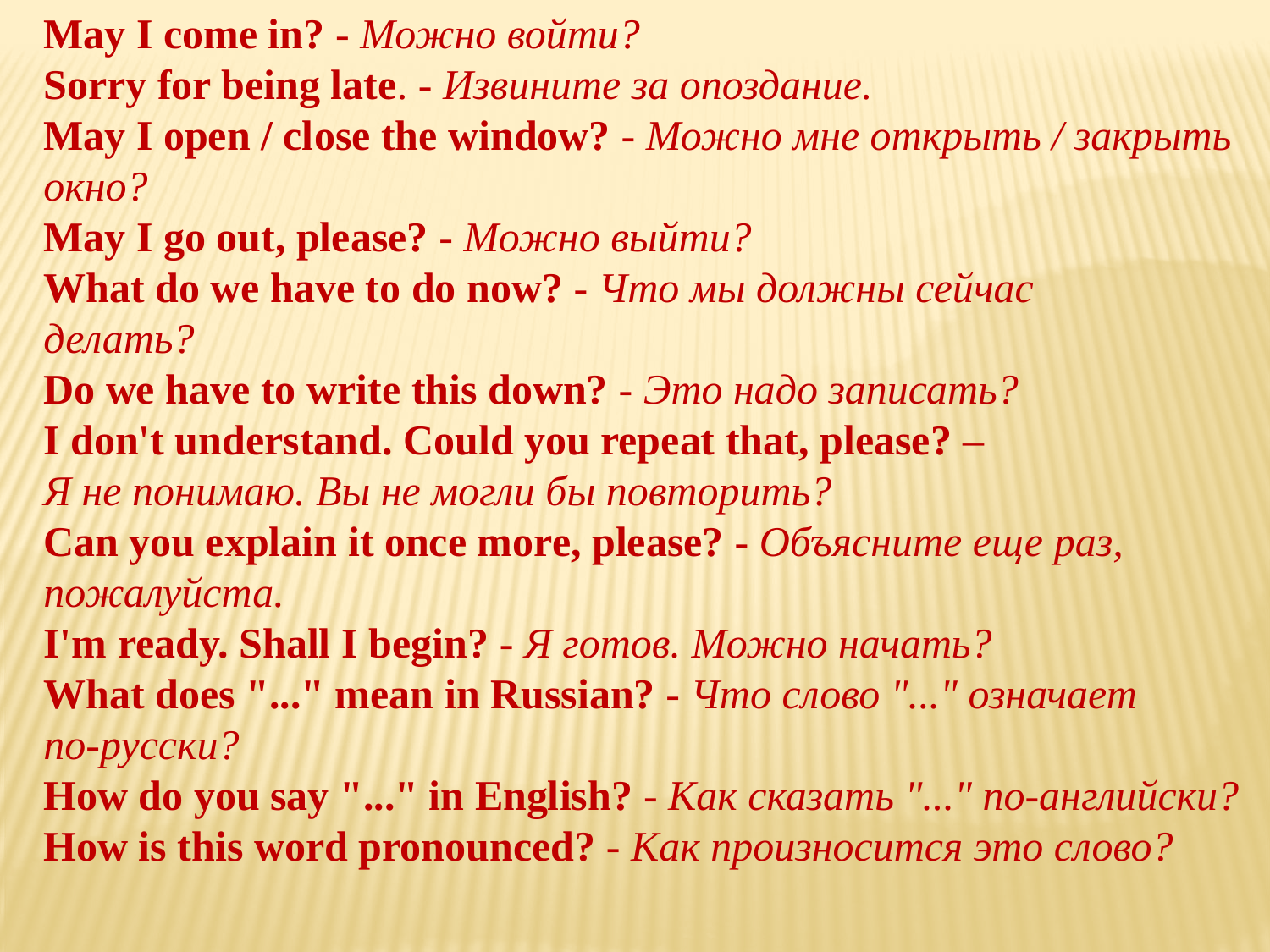

May I come in? - Можно войти?
Sorry for being late. - Извините за опоздание.
May I open / close the window? - Можно мне открыть / закрыть
окно?
May I go out, please? - Можно выйти?
What do we have to do now? - Что мы должны сейчас
делать?
Do we have to write this down? - Это надо записать?
I don't understand. Could you repeat that, please? –
Я не понимаю. Вы не могли бы повторить?
Can you explain it once more, please? - Объясните еще раз,
пожалуйста.
I'm ready. Shall I begin? - Я готов. Можно начать?
What does "..." mean in Russian? - Что слово "..." означает
по-русски?
How do you say "..." in English? - Как сказать "..." по-английски?
How is this word pronounced? - Как произносится это слово?